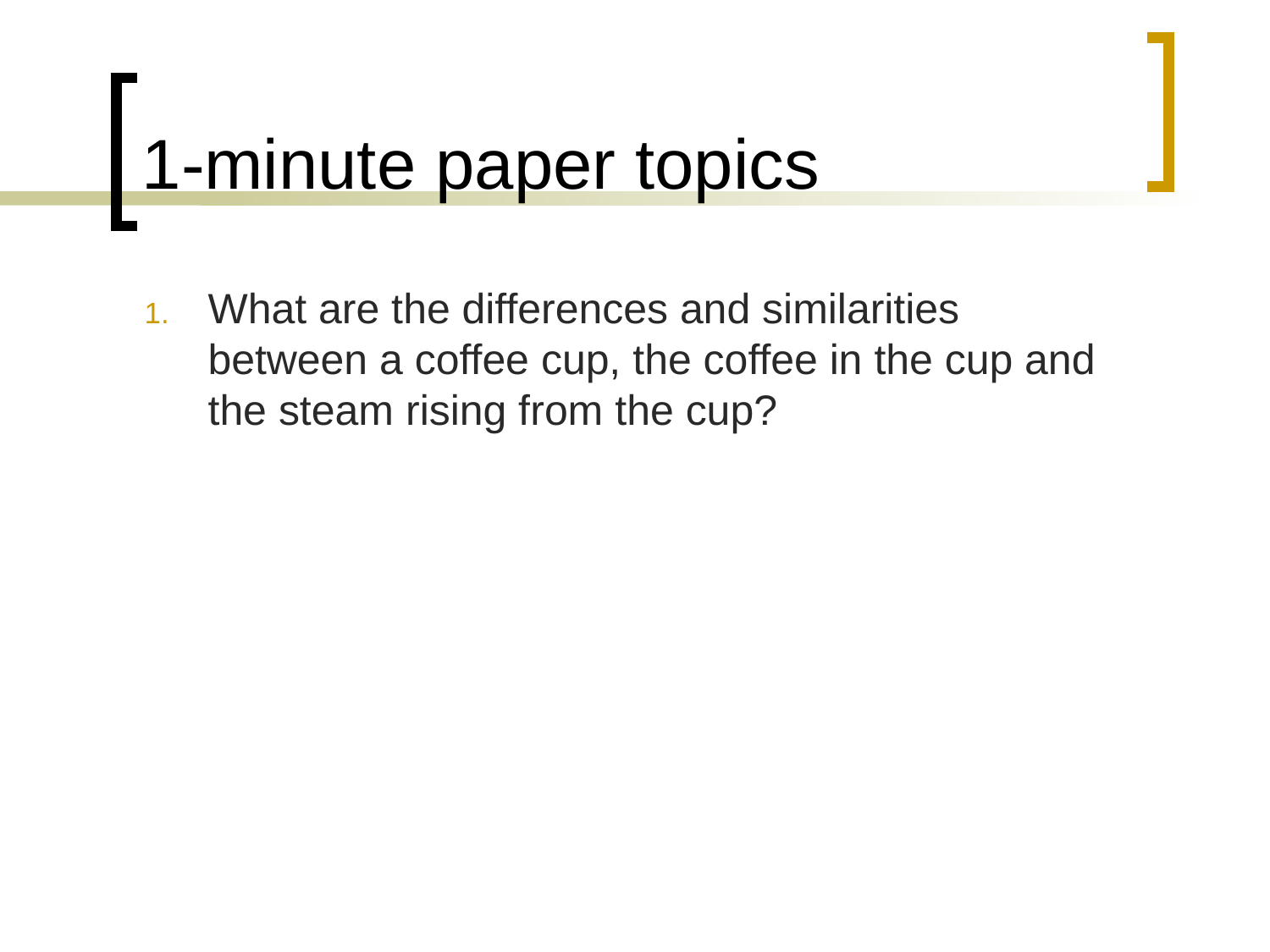

# 1-minute paper topics
What are the differences and similarities between a coffee cup, the coffee in the cup and the steam rising from the cup?